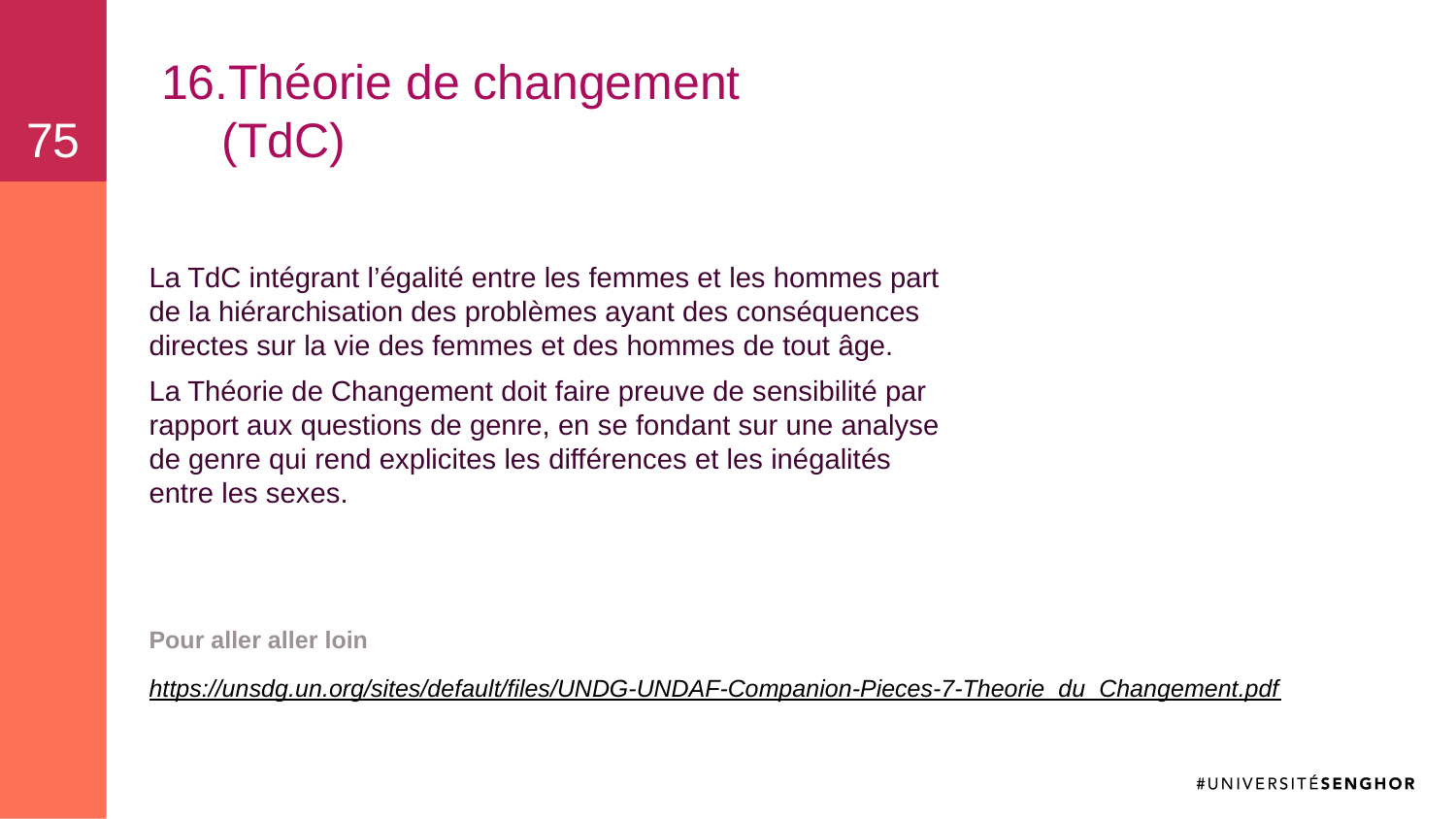

75
# Théorie de changement (TdC)
La TdC intégrant l’égalité entre les femmes et les hommes part de la hiérarchisation des problèmes ayant des conséquences directes sur la vie des femmes et des hommes de tout âge.
La Théorie de Changement doit faire preuve de sensibilité par rapport aux questions de genre, en se fondant sur une analyse de genre qui rend explicites les différences et les inégalités entre les sexes.
Pour aller aller loin
https://unsdg.un.org/sites/default/files/UNDG-UNDAF-Companion-Pieces-7-Theorie_du_Changement.pdf